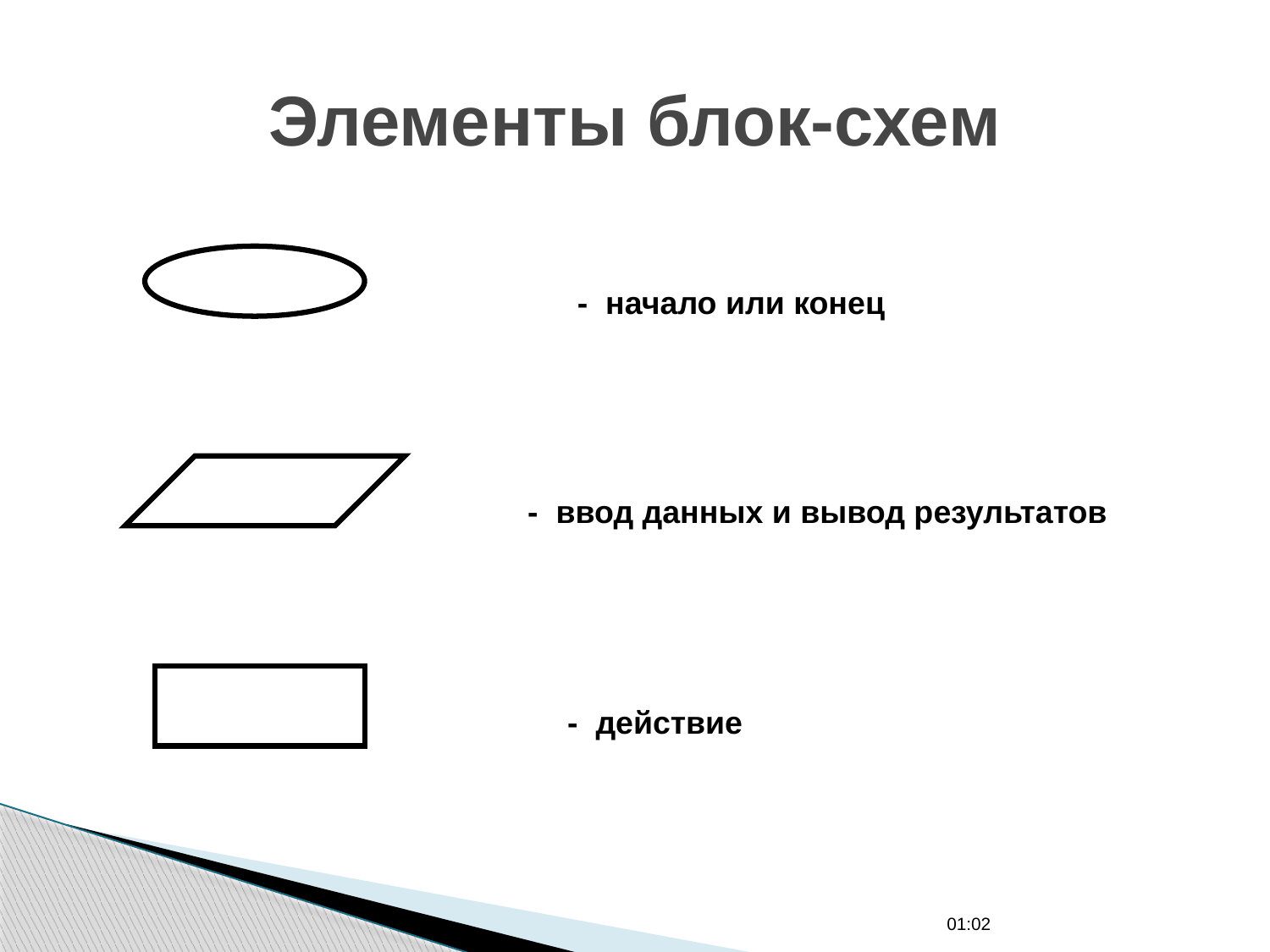

# Элементы блок-схем

-  начало или конец

-  ввод данных и вывод результатов

-  действие
01:02